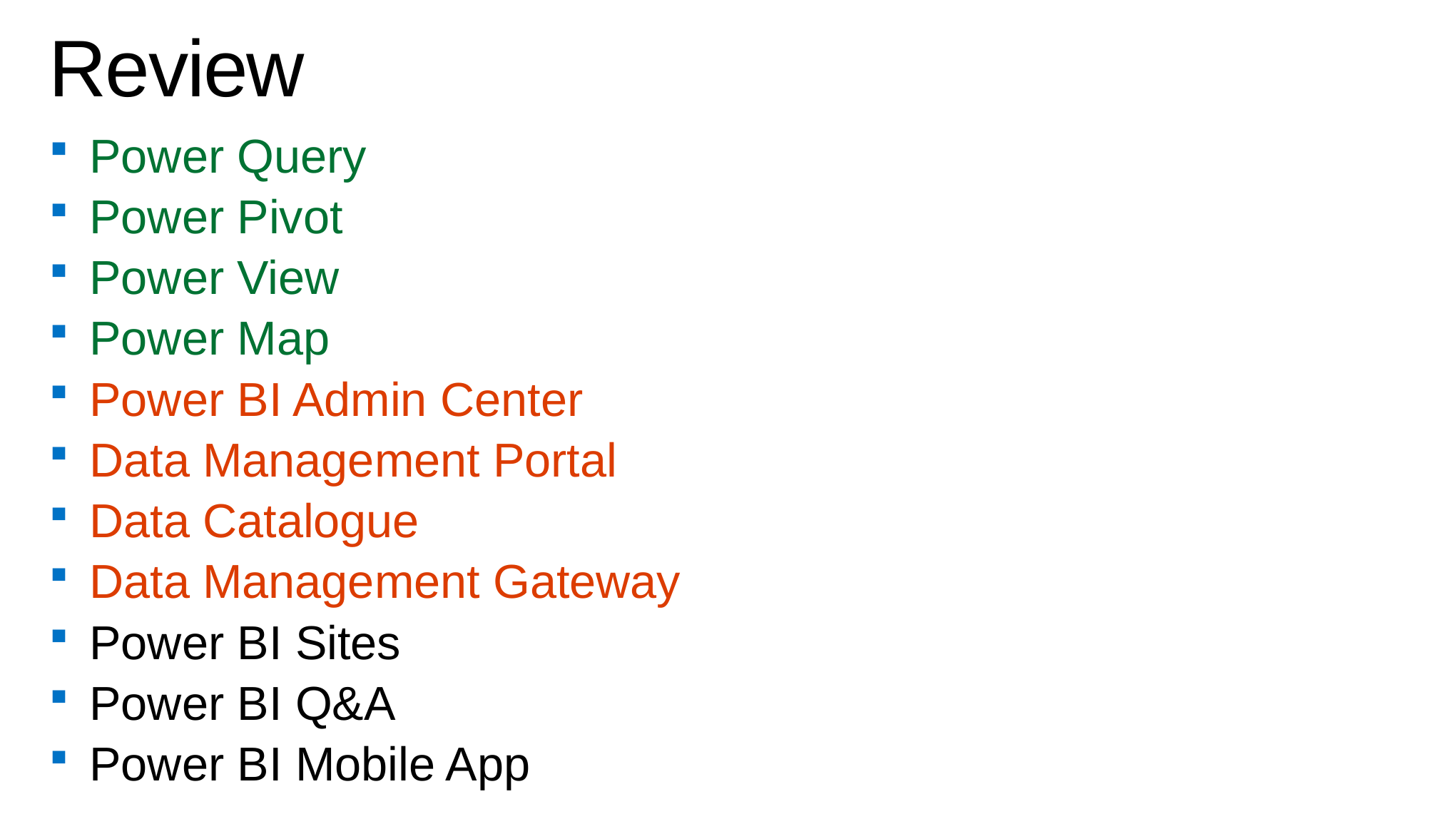

# Review
Power Query
Power Pivot
Power View
Power Map
Power BI Admin Center
Data Management Portal
Data Catalogue
Data Management Gateway
Power BI Sites
Power BI Q&A
Power BI Mobile App